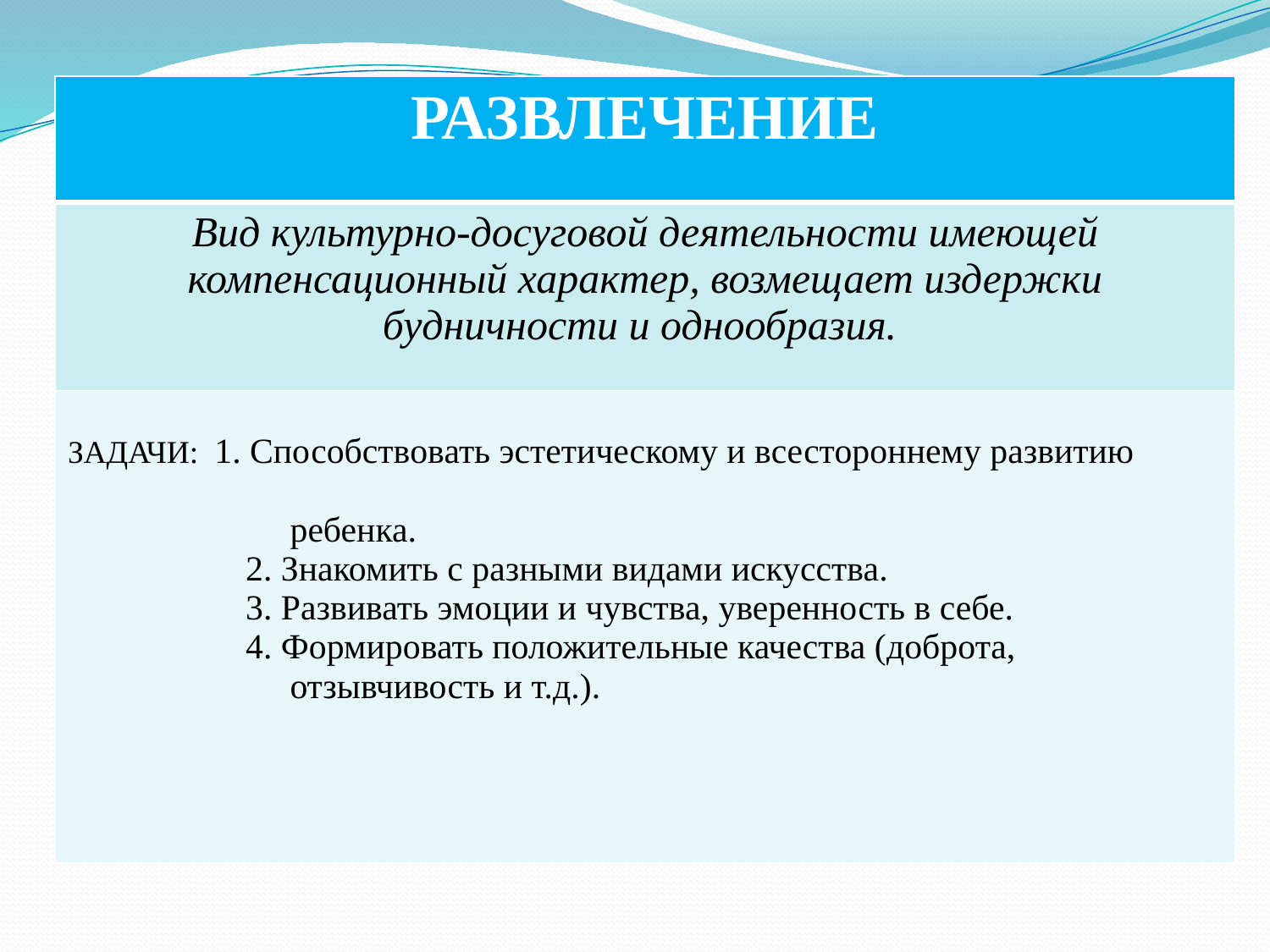

| РАЗВЛЕЧЕНИЕ |
| --- |
| Вид культурно-досуговой деятельности имеющей компенсационный характер, возмещает издержки будничности и однообразия. |
| ЗАДАЧИ: 1. Способствовать эстетическому и всестороннему развитию ребенка. 2. Знакомить с разными видами искусства. 3. Развивать эмоции и чувства, уверенность в себе. 4. Формировать положительные качества (доброта, отзывчивость и т.д.). |